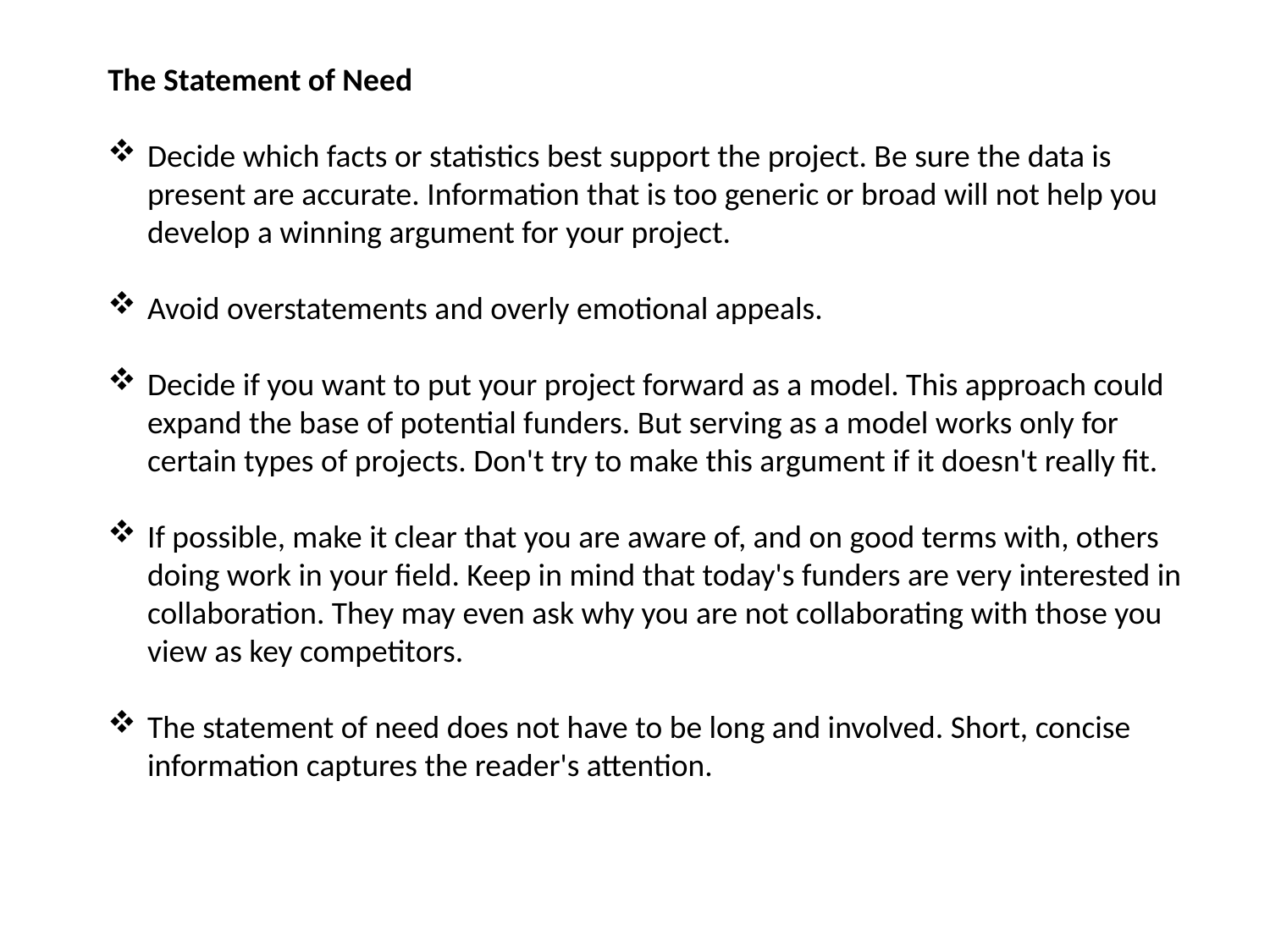

The Statement of Need

Decide which facts or statistics best support the project. Be sure the data is present are accurate. Information that is too generic or broad will not help you develop a winning argument for your project.

Avoid overstatements and overly emotional appeals.

Decide if you want to put your project forward as a model. This approach could expand the base of potential funders. But serving as a model works only for certain types of projects. Don't try to make this argument if it doesn't really fit.

If possible, make it clear that you are aware of, and on good terms with, others doing work in your field. Keep in mind that today's funders are very interested in collaboration. They may even ask why you are not collaborating with those you view as key competitors.

The statement of need does not have to be long and involved. Short, concise information captures the reader's attention.